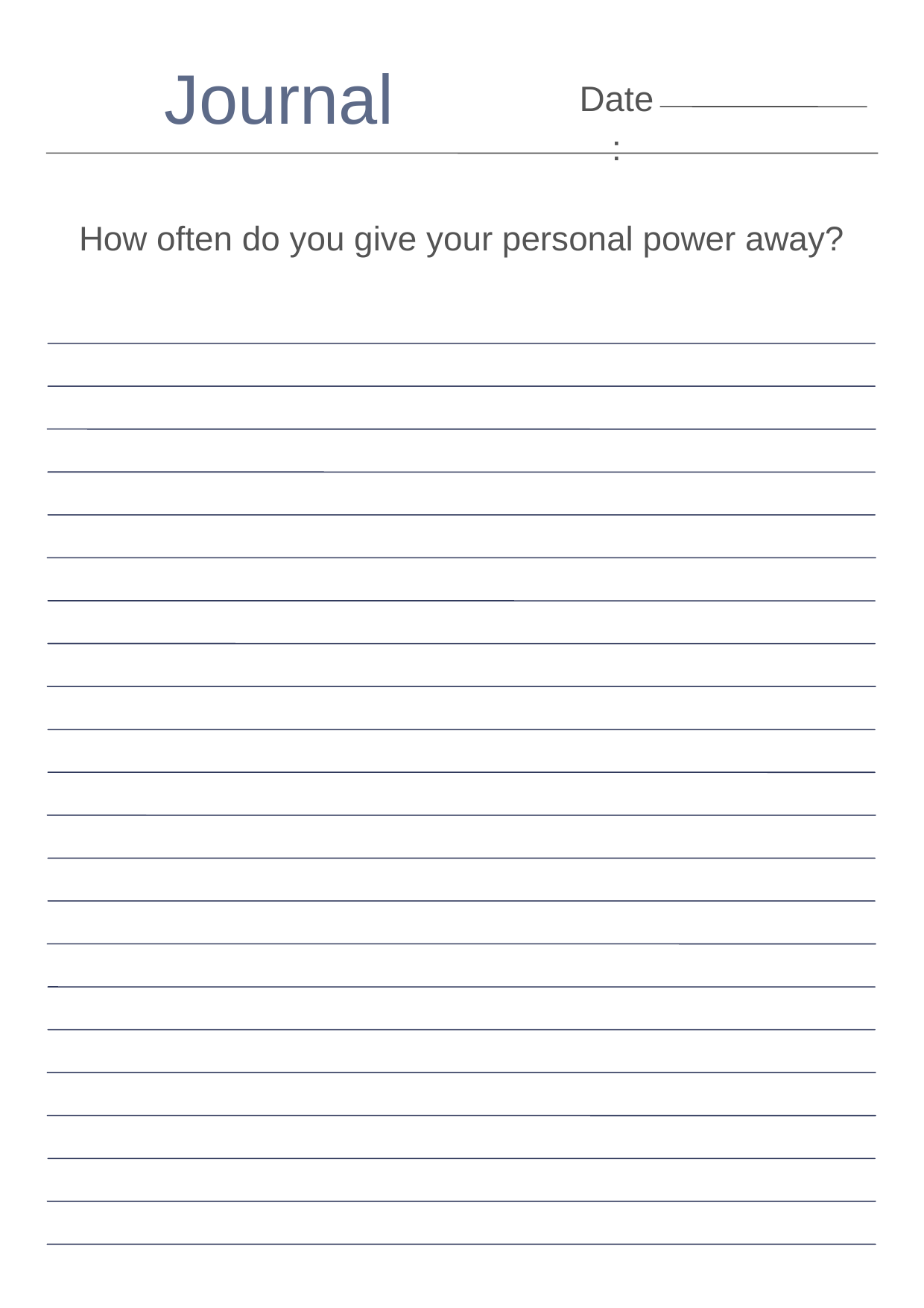

Journal
Date:

How often do you give your personal power away?